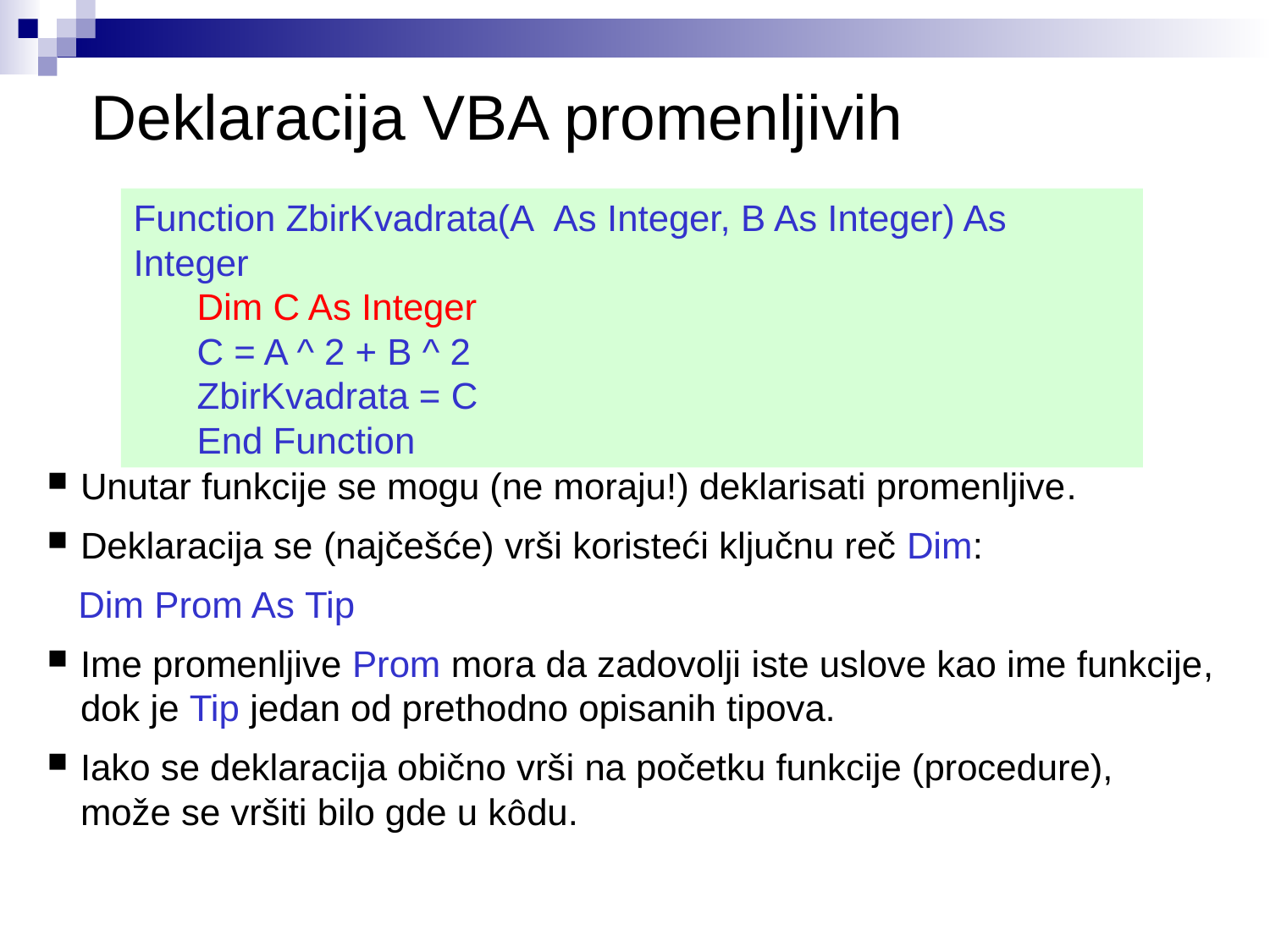

# Deklaracija VBA promenljivih
Function ZbirKvadrata(A  As Integer, B As Integer) As Integer
Dim C As Integer
C = A ^ 2 + B ^ 2
ZbirKvadrata = C
End Function
Unutar funkcije se mogu (ne moraju!) deklarisati promenljive.
Deklaracija se (najčešće) vrši koristeći ključnu reč Dim:
   Dim Prom As Tip
Ime promenljive Prom mora da zadovolji iste uslove kao ime funkcije, dok je Tip jedan od prethodno opisanih tipova.
Iako se deklaracija obično vrši na početku funkcije (procedure), može se vršiti bilo gde u kôdu.